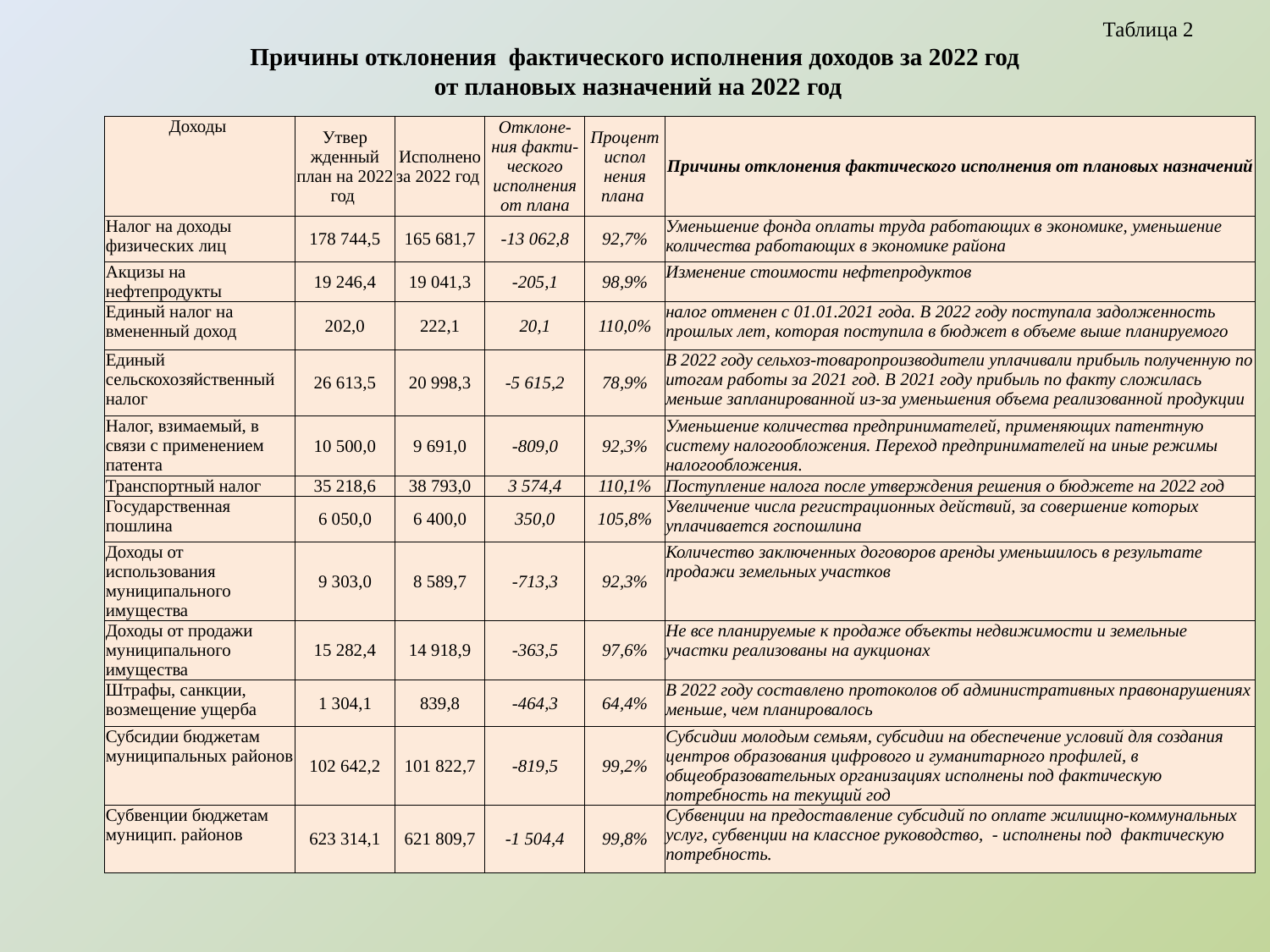

# Таблица 2 Причины отклонения  фактического исполнения доходов за 2022 год от плановых назначений на 2022 год
| Доходы | Утвер жденный план на 2022 год | Исполнено за 2022 год | Отклоне-ния факти-ческого исполнения от плана | Процент испол нения плана | Причины отклонения фактического исполнения от плановых назначений |
| --- | --- | --- | --- | --- | --- |
| Налог на доходы физических лиц | 178 744,5 | 165 681,7 | -13 062,8 | 92,7% | Уменьшение фонда оплаты труда работающих в экономике, уменьшение количества работающих в экономике района |
| Акцизы на нефтепродукты | 19 246,4 | 19 041,3 | -205,1 | 98,9% | Изменение стоимости нефтепродуктов |
| Единый налог на вмененный доход | 202,0 | 222,1 | 20,1 | 110,0% | налог отменен с 01.01.2021 года. В 2022 году поступала задолженность прошлых лет, которая поступила в бюджет в объеме выше планируемого |
| Единый сельскохозяйственный налог | 26 613,5 | 20 998,3 | -5 615,2 | 78,9% | В 2022 году сельхоз-товаропроизводители уплачивали прибыль полученную по итогам работы за 2021 год. В 2021 году прибыль по факту сложилась меньше запланированной из-за уменьшения объема реализованной продукции |
| Налог, взимаемый, в связи с применением патента | 10 500,0 | 9 691,0 | -809,0 | 92,3% | Уменьшение количества предпринимателей, применяющих патентную систему налогообложения. Переход предпринимателей на иные режимы налогообложения. |
| Транспортный налог | 35 218,6 | 38 793,0 | 3 574,4 | 110,1% | Поступление налога после утверждения решения о бюджете на 2022 год |
| Государственная пошлина | 6 050,0 | 6 400,0 | 350,0 | 105,8% | Увеличение числа регистрационных действий, за совершение которых уплачивается госпошлина |
| Доходы от использования муниципального имущества | 9 303,0 | 8 589,7 | -713,3 | 92,3% | Количество заключенных договоров аренды уменьшилось в результате продажи земельных участков |
| Доходы от продажи муниципального имущества | 15 282,4 | 14 918,9 | -363,5 | 97,6% | Не все планируемые к продаже объекты недвижимости и земельные участки реализованы на аукционах |
| Штрафы, санкции, возмещение ущерба | 1 304,1 | 839,8 | -464,3 | 64,4% | В 2022 году составлено протоколов об административных правонарушениях меньше, чем планировалось |
| Субсидии бюджетам муниципальных районов | 102 642,2 | 101 822,7 | -819,5 | 99,2% | Субсидии молодым семьям, субсидии на обеспечение условий для создания центров образования цифрового и гуманитарного профилей, в общеобразовательных организациях исполнены под фактическую потребность на текущий год |
| Субвенции бюджетам муницип. районов | 623 314,1 | 621 809,7 | -1 504,4 | 99,8% | Субвенции на предоставление субсидий по оплате жилищно-коммунальных услуг, субвенции на классное руководство, - исполнены под фактическую потребность. |